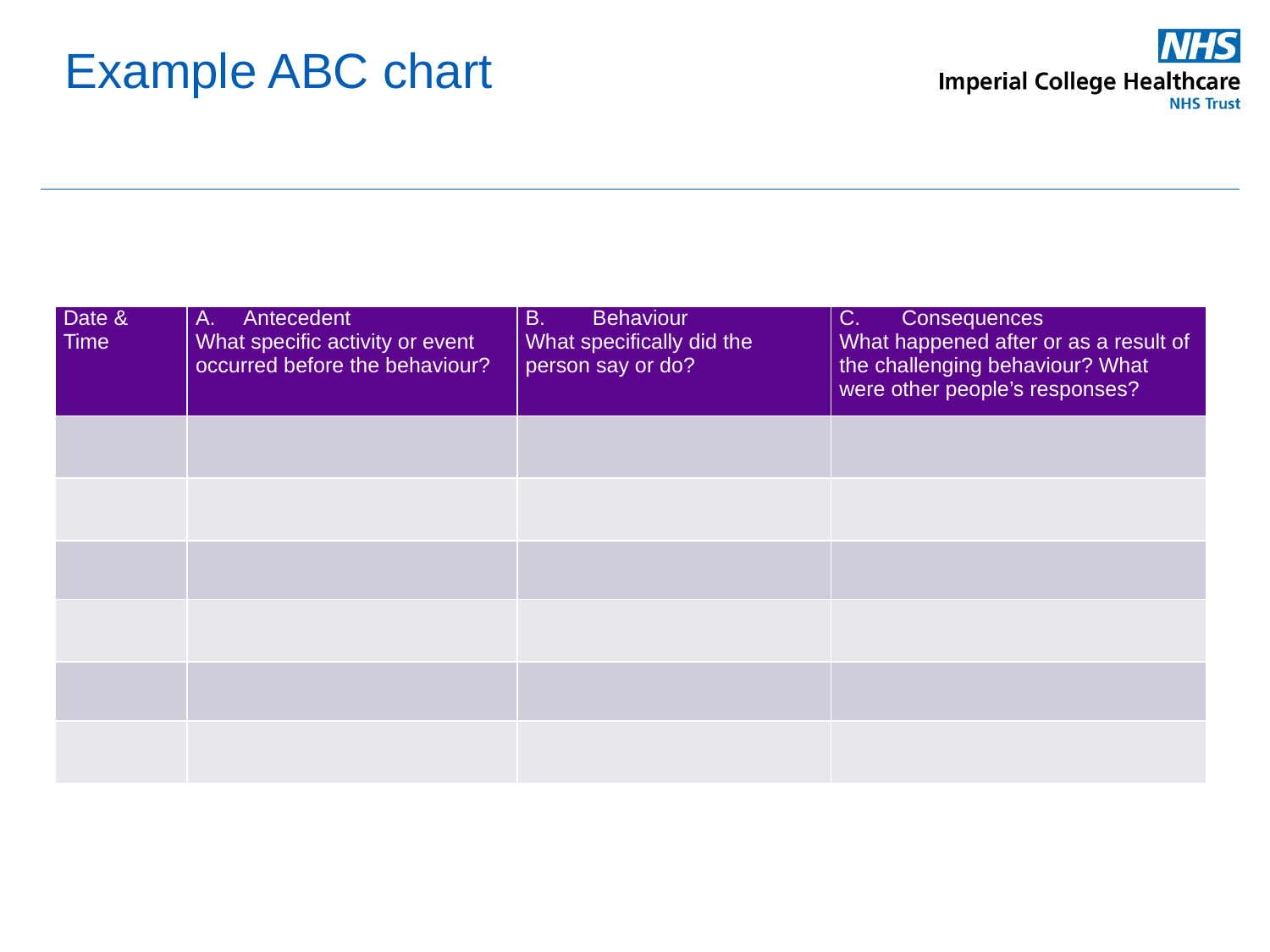

# Example ABC chart
| Date & Time | Antecedent What specific activity or event occurred before the behaviour? | B. Behaviour What specifically did the person say or do? | C. Consequences What happened after or as a result of the challenging behaviour? What were other people’s responses? |
| --- | --- | --- | --- |
|  |  |  |  |
|  |  |  |  |
|  |  |  |  |
|  |  |  |  |
|  |  |  |  |
|  |  |  |  |